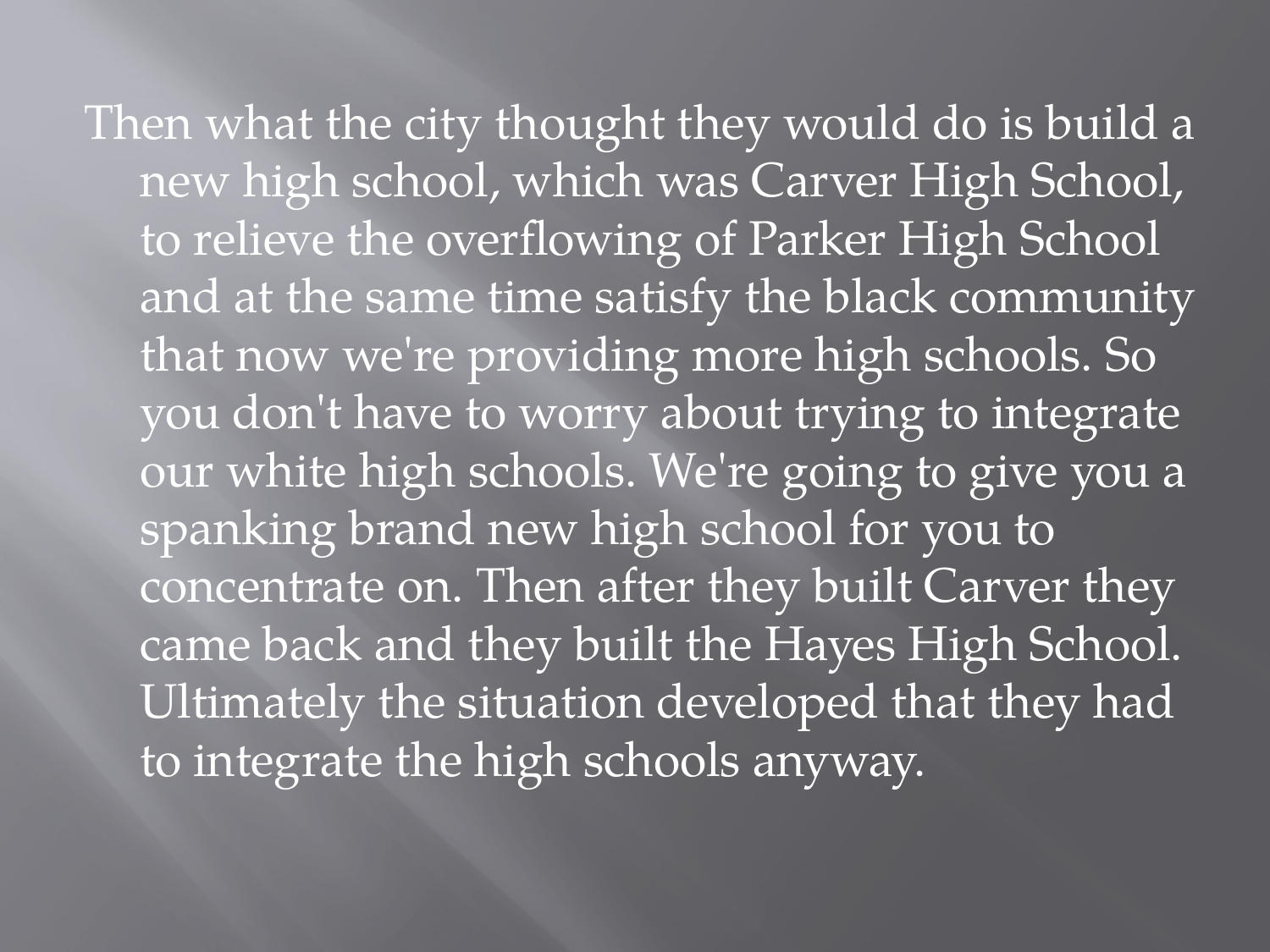

Then what the city thought they would do is build a new high school, which was Carver High School, to relieve the overflowing of Parker High School and at the same time satisfy the black community that now we're providing more high schools. So you don't have to worry about trying to integrate our white high schools. We're going to give you a spanking brand new high school for you to concentrate on. Then after they built Carver they came back and they built the Hayes High School. Ultimately the situation developed that they had to integrate the high schools anyway.